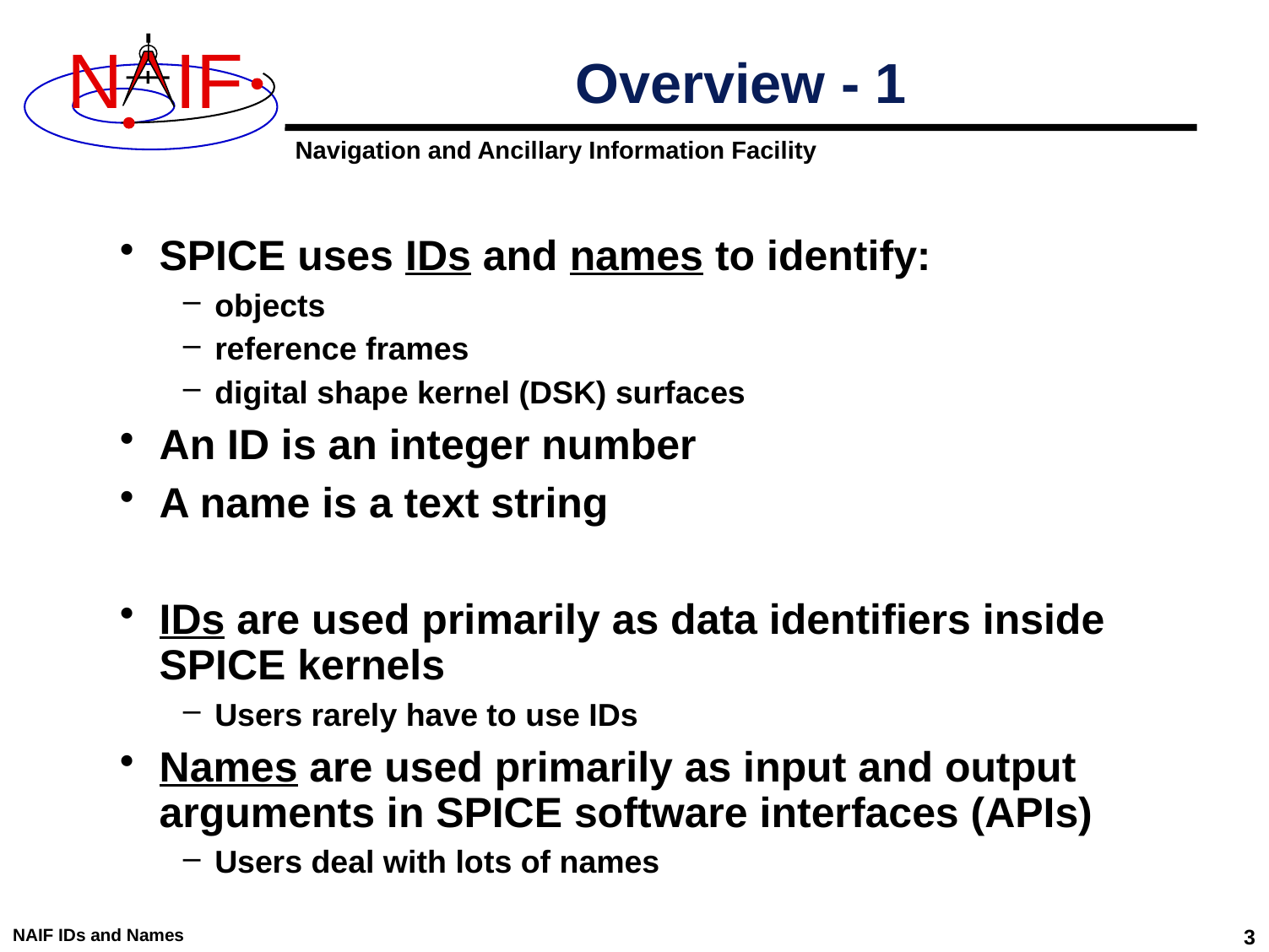

# Overview - 1
SPICE uses IDs and names to identify:
objects
reference frames
digital shape kernel (DSK) surfaces
An ID is an integer number
A name is a text string

IDs are used primarily as data identifiers inside SPICE kernels
Users rarely have to use IDs
Names are used primarily as input and output arguments in SPICE software interfaces (APIs)
Users deal with lots of names

NAIF IDs and Names
3